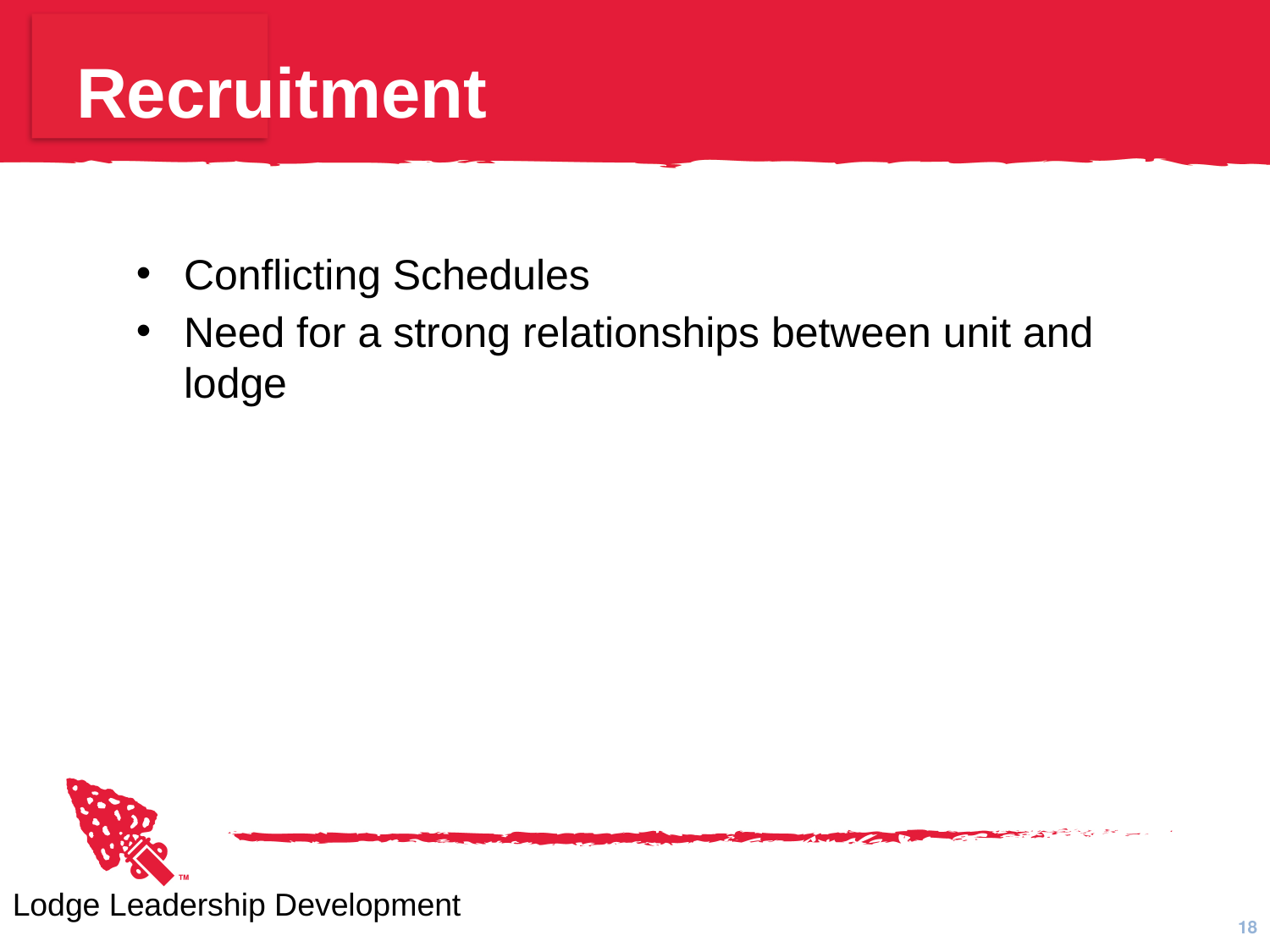

# Recruitment
Conflicting Schedules
Need for a strong relationships between unit and lodge

Lodge Leadership Development
18